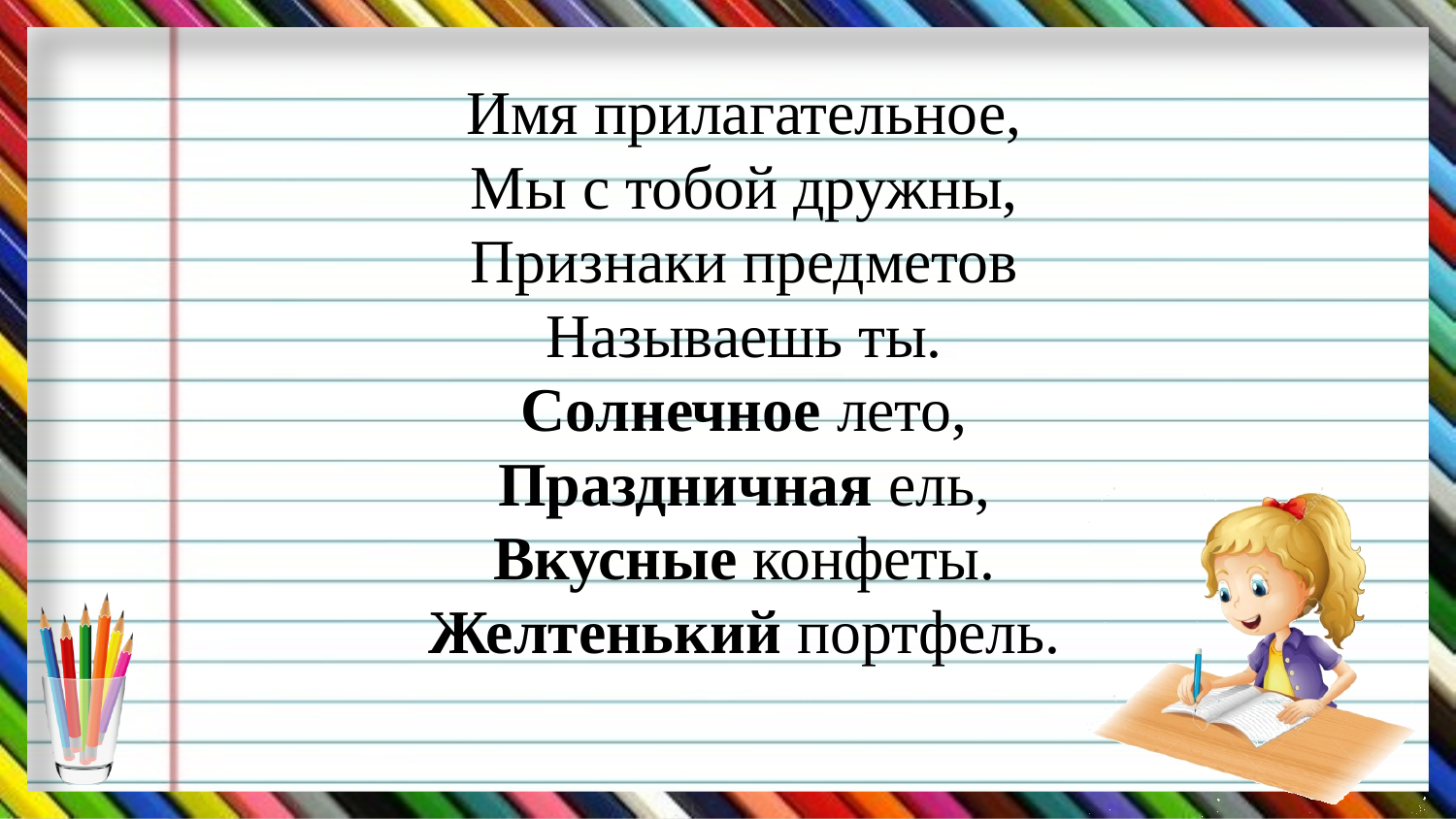

# Имя прилагательное, Мы с тобой дружны, Признаки предметов Называешь ты. Солнечное лето, Праздничная ель, Вкусные конфеты. Желтенький портфель.